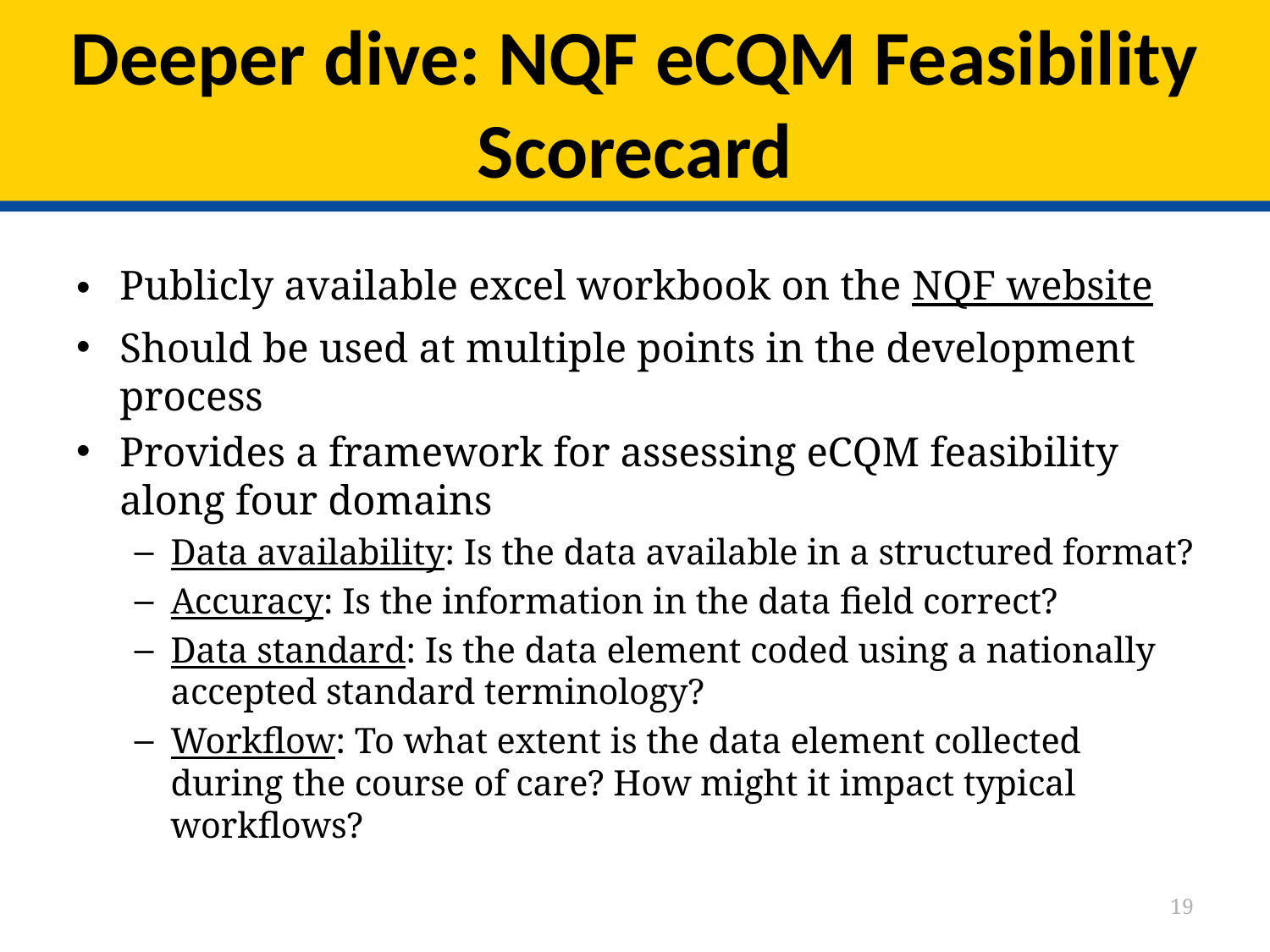

# Deeper dive: NQF eCQM Feasibility Scorecard
Publicly available excel workbook on the NQF website
Should be used at multiple points in the development process
Provides a framework for assessing eCQM feasibility along four domains
Data availability: Is the data available in a structured format?
Accuracy: Is the information in the data field correct?
Data standard: Is the data element coded using a nationally accepted standard terminology?
Workflow: To what extent is the data element collected during the course of care? How might it impact typical workflows?
19